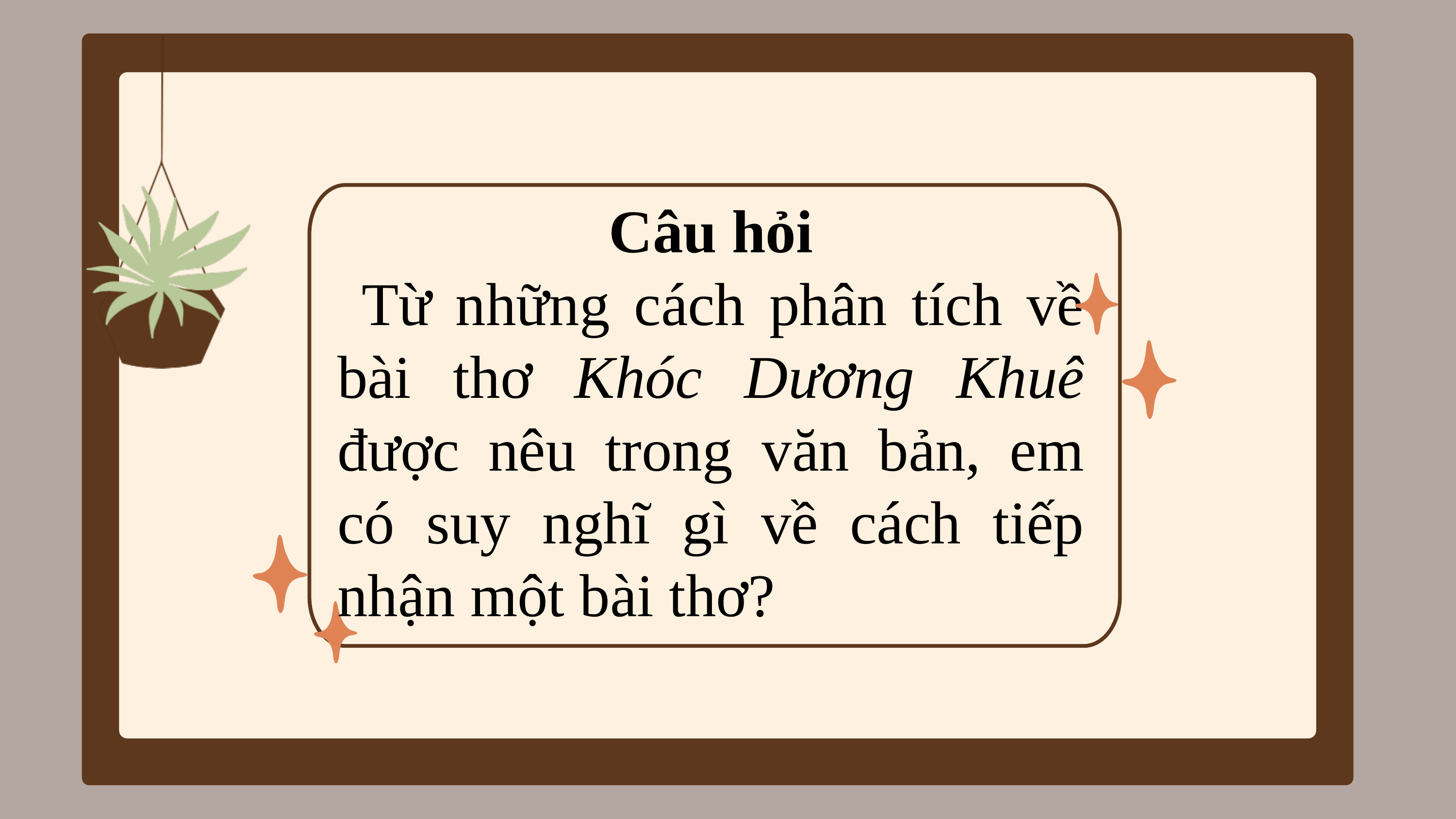

Câu hỏi
 Từ những cách phân tích về bài thơ Khóc Dương Khuê được nêu trong văn bản, em có suy nghĩ gì về cách tiếp nhận một bài thơ?